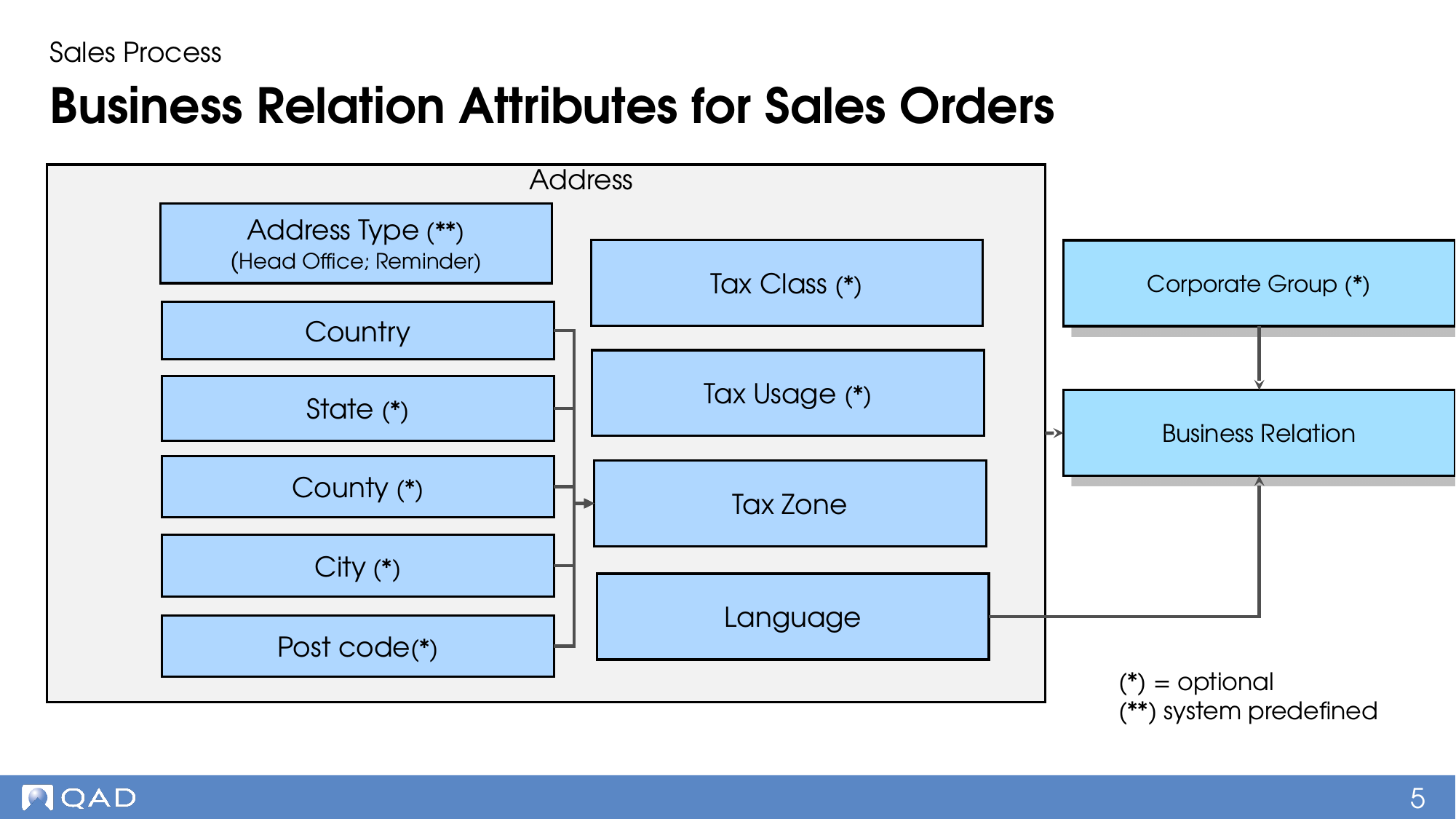

Sales Process
# Business Relation Attributes for Sales Orders
Address

Address Type (**)
(Head Office; Reminder)
Tax Class (*)
Corporate Group (*)
Country
Tax Usage (*)
State (*)
Business Relation
County (*)
Tax Zone
City (*)
Language
Post code(*)
(*) = optional
(**) system predefined
5